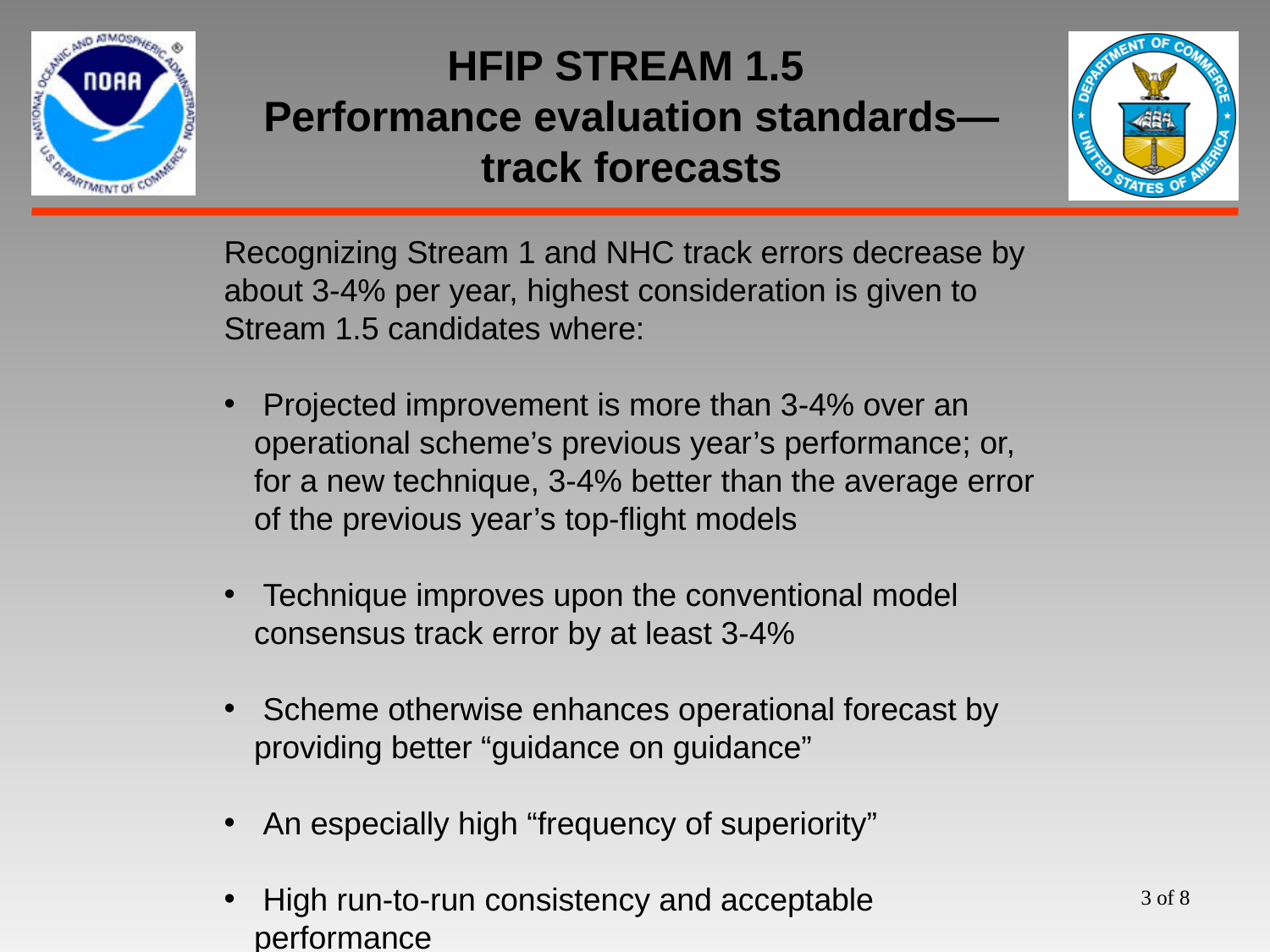

# HFIP STREAM 1.5 Performance evaluation standards— track forecasts
Recognizing Stream 1 and NHC track errors decrease by about 3-4% per year, highest consideration is given to Stream 1.5 candidates where:

 Projected improvement is more than 3-4% over an operational scheme’s previous year’s performance; or, for a new technique, 3-4% better than the average error of the previous year’s top-flight models

 Technique improves upon the conventional model consensus track error by at least 3-4%

 Scheme otherwise enhances operational forecast by providing better “guidance on guidance”

 An especially high “frequency of superiority”

 High run-to-run consistency and acceptable performance
3 of 8